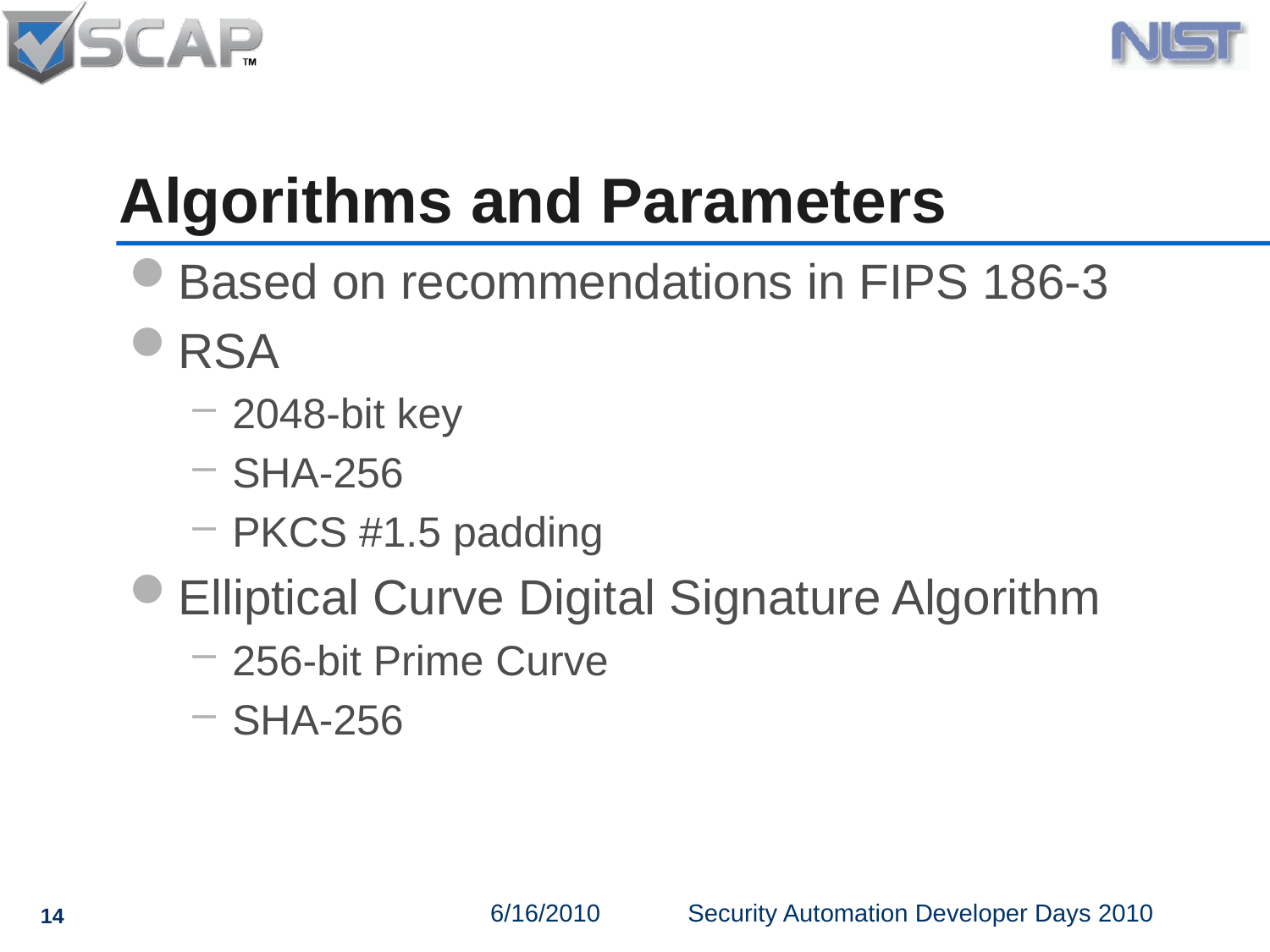

# Algorithms and Parameters
Based on recommendations in FIPS 186-3
RSA
2048-bit key
SHA-256
PKCS #1.5 padding
Elliptical Curve Digital Signature Algorithm
256-bit Prime Curve
SHA-256
14
6/16/2010
Security Automation Developer Days 2010